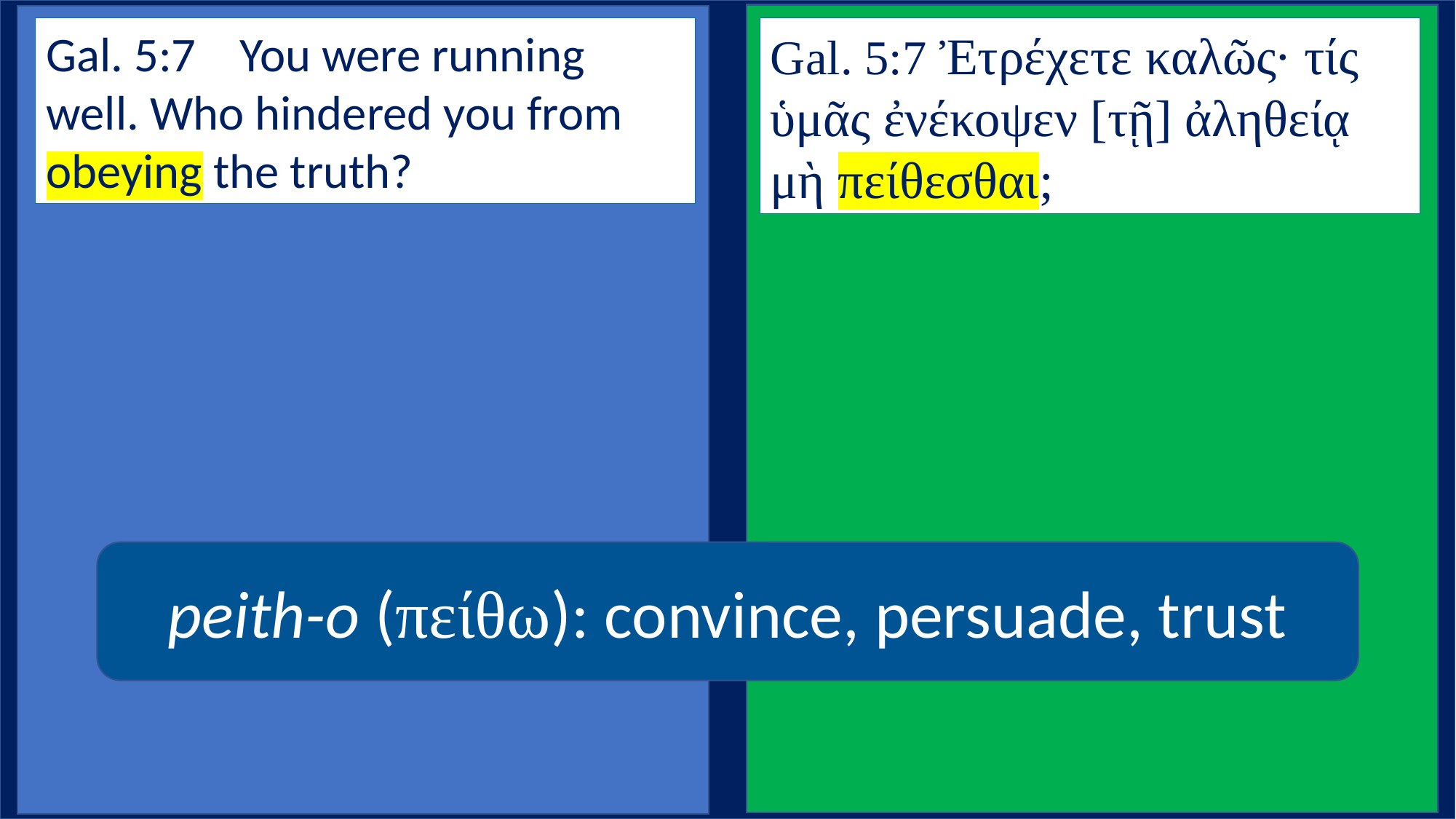

Gal. 5:7    You were running well. Who hindered you from obeying the truth?
Gal. 5:7 Ἐτρέχετε καλῶς· τίς ὑμᾶς ἐνέκοψεν [τῇ] ἀληθείᾳ μὴ πείθεσθαι;
peith-o (πείθω): convince, persuade, trust